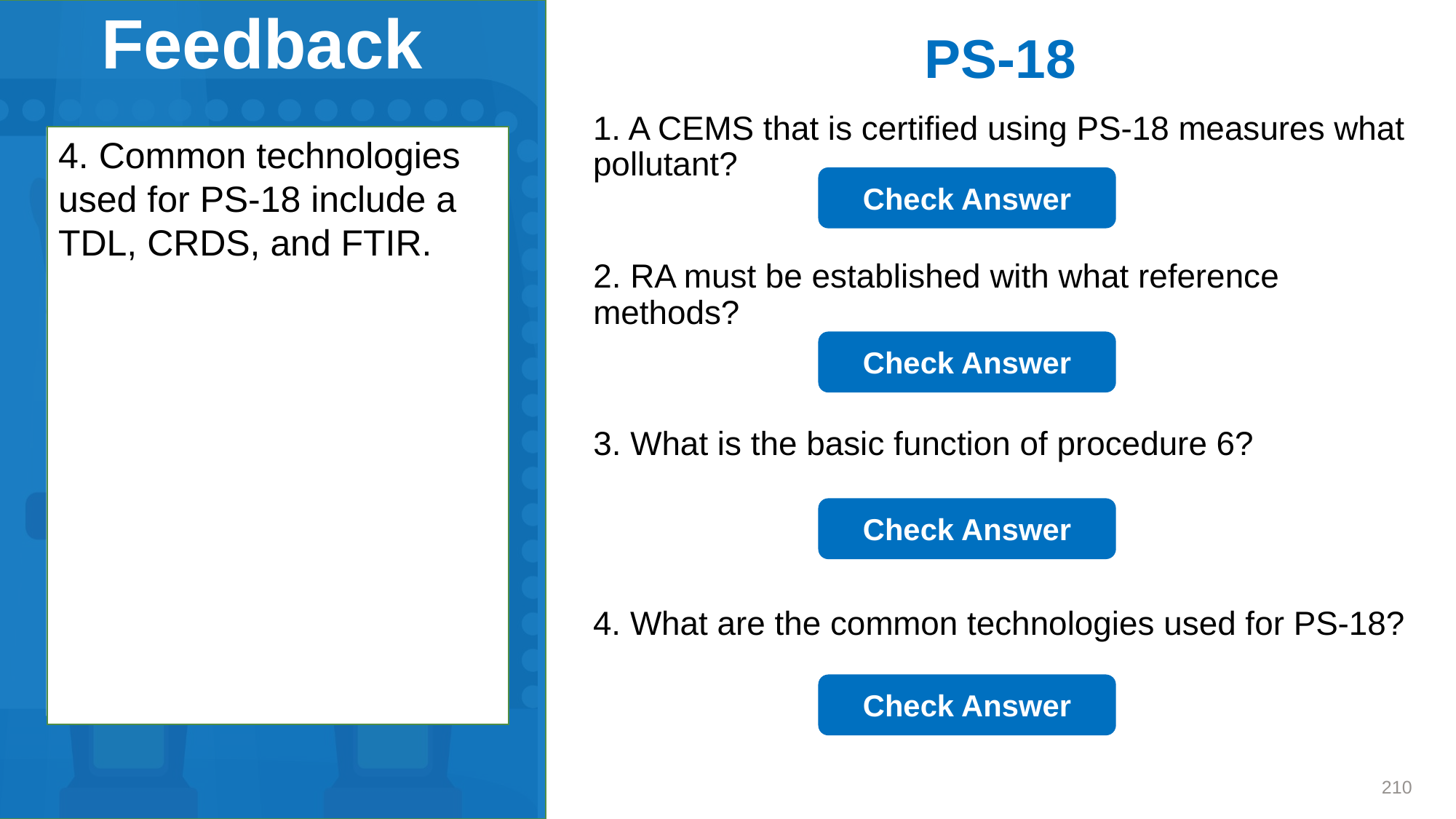

PS-18
1. A CEMS that is certified using PS-18 measures what pollutant?

1. A CEMS that is certified using PS-18 measures HCl.
4. Common technologies used for PS-18 include a TDL, CRDS, and FTIR.
2. RA must be established with reference methods
26A, 320, 321, or ASTM D6348-12.
3. The basic function of procedure 6 is to ensure HCl CEMS data meets acceptable standards for determining compliance on an ongoing basis.
Check Answer
2. RA must be established with what reference methods?

Check Answer
3. What is the basic function of procedure 6?

Check Answer
4. What are the common technologies used for PS-18?

Check Answer
210